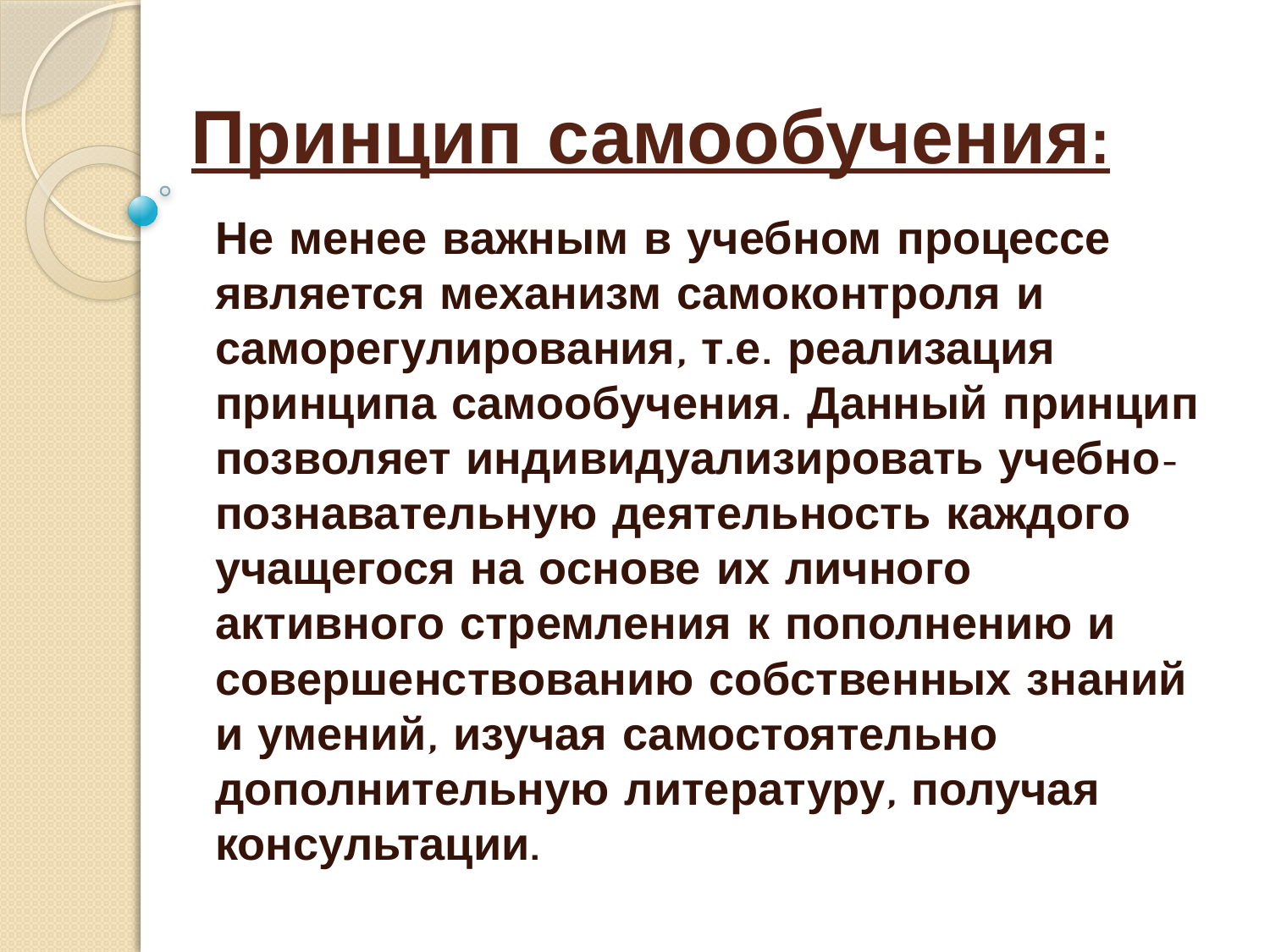

# Принцип самообучения:
Не менее важным в учебном процессе является механизм самоконтроля и саморегулирования, т.е. реализация принципа самообучения. Данный принцип позволяет индивидуализировать учебно-познавательную деятельность каждого учащегося на основе их личного активного стремления к пополнению и совершенствованию собственных знаний и умений, изучая самостоятельно дополнительную литературу, получая консультации.